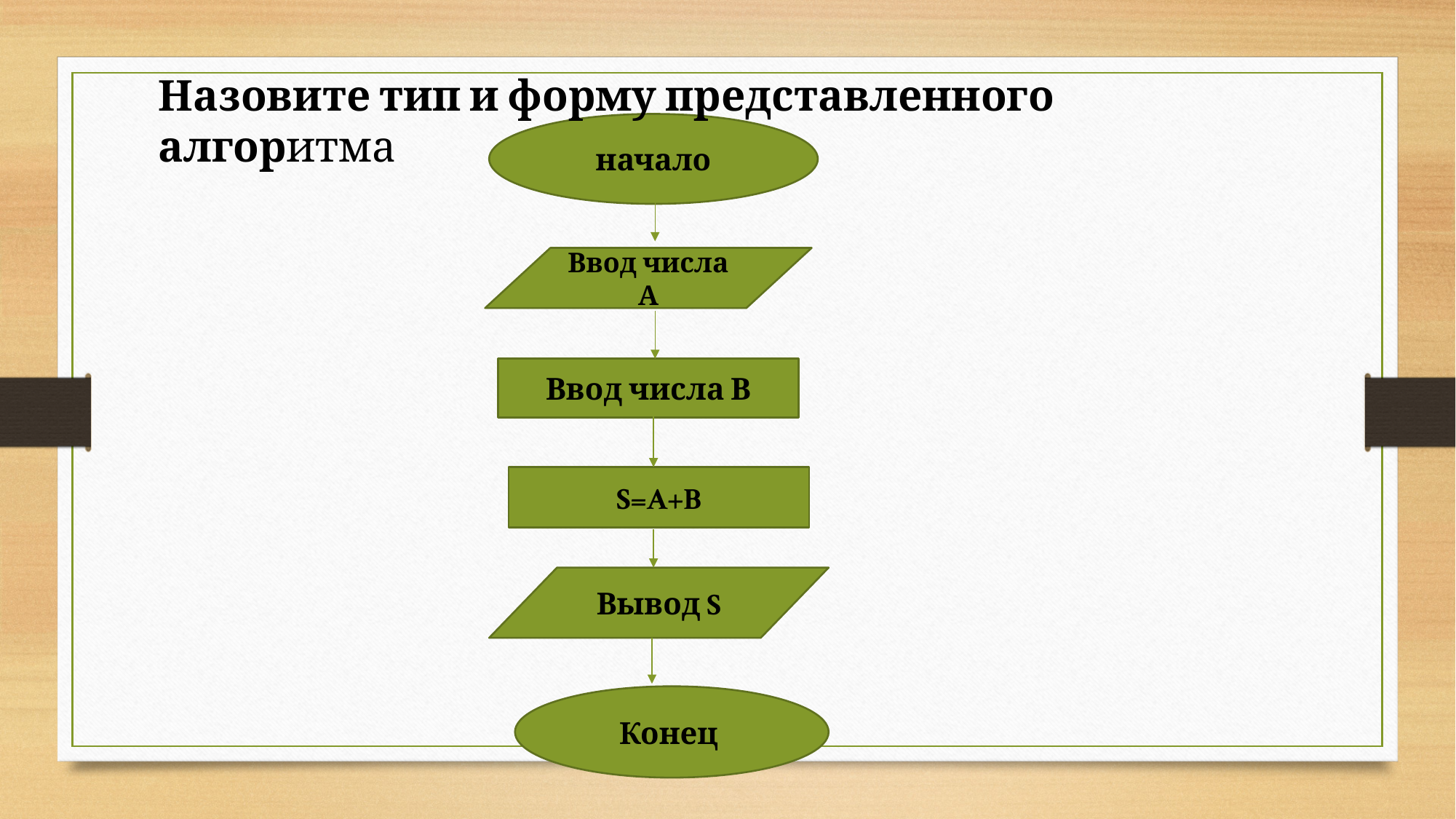

Назовите тип и форму представленного алгоритма
начало
Ввод числа А
Ввод числа В
S=A+B
Вывод S
Конец